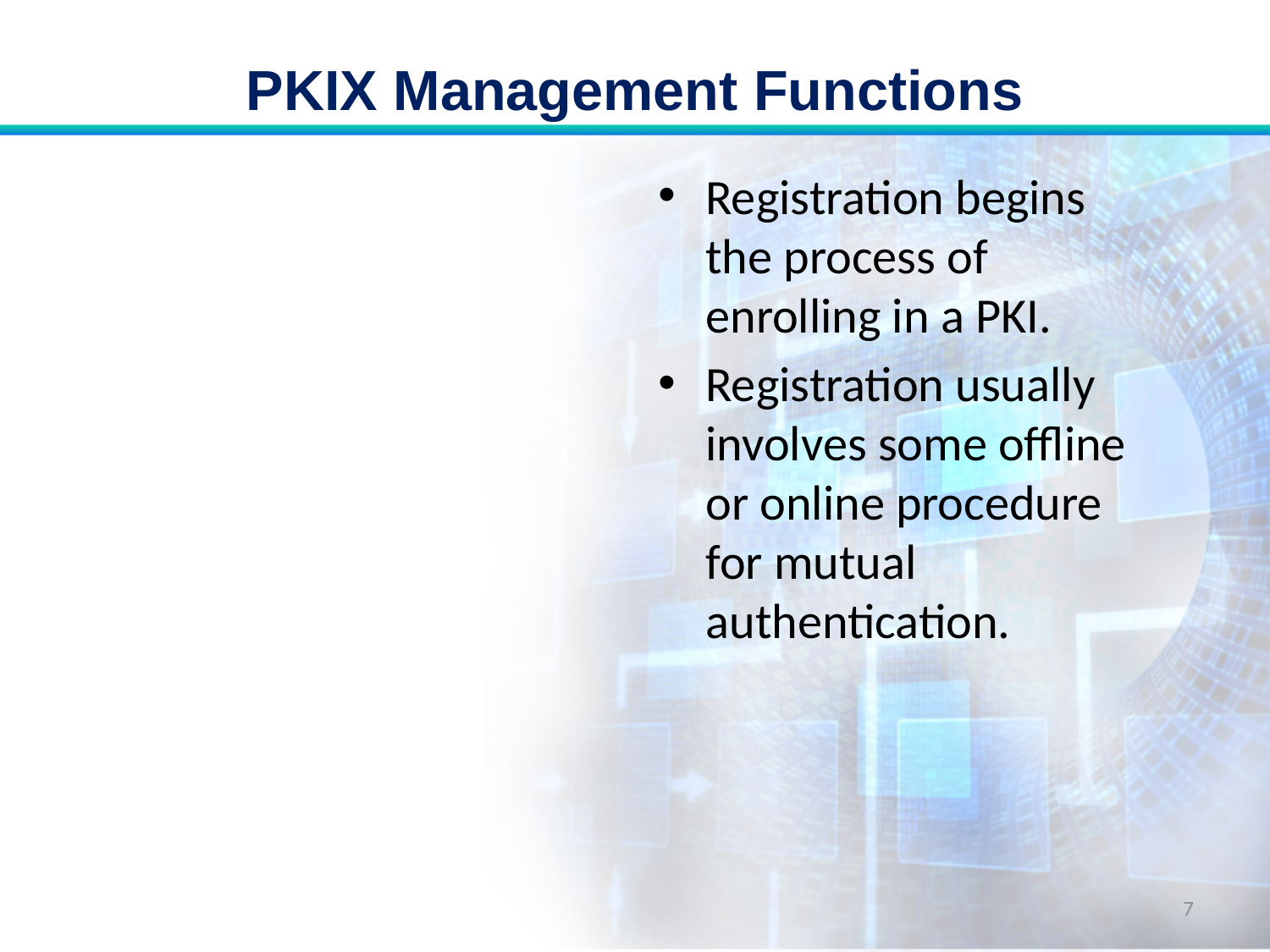

# PKIX Management Functions
Registration begins the process of enrolling in a PKI.
Registration usually involves some offline or online procedure for mutual authentication.
7